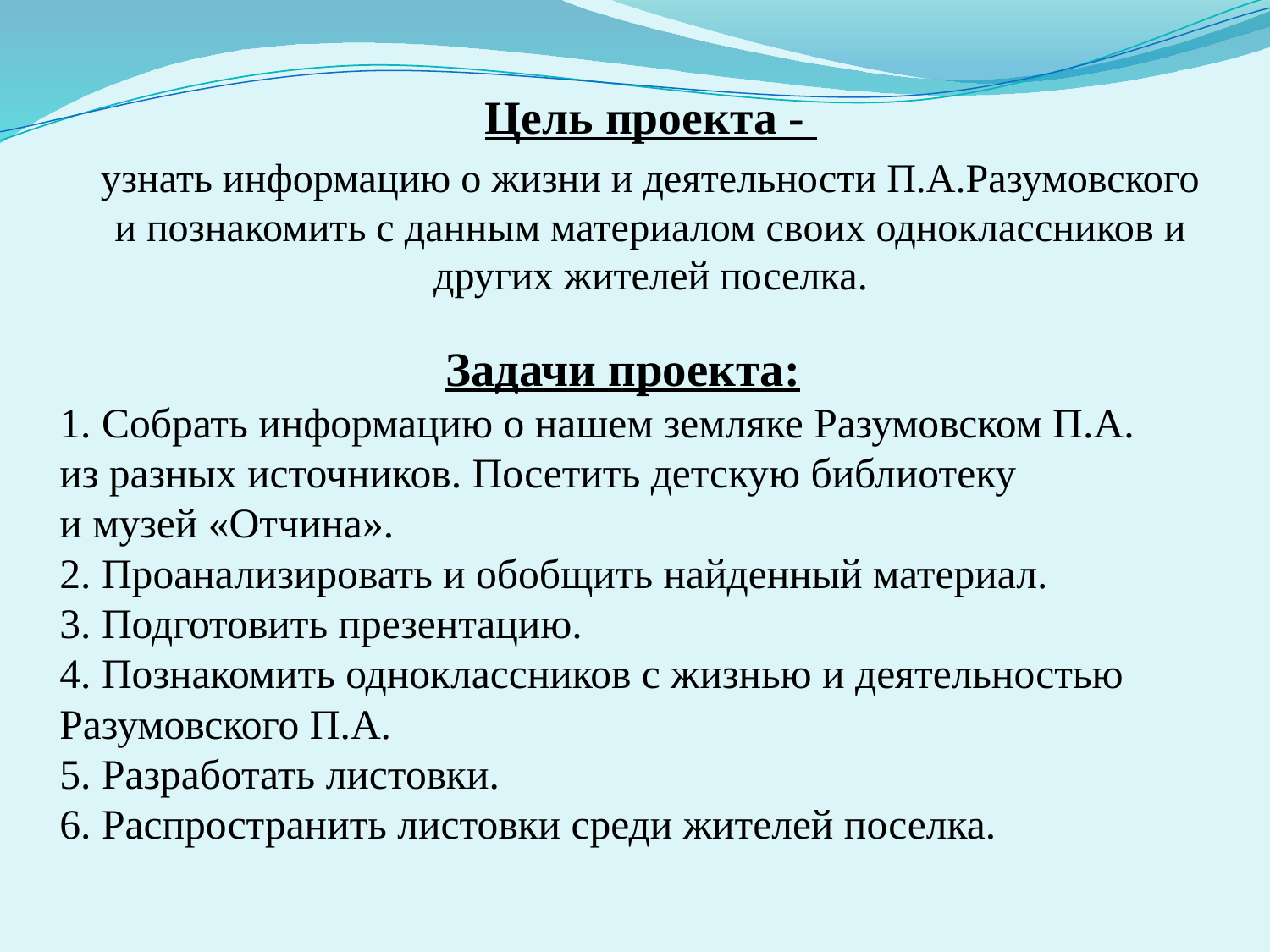

Цель проекта -
узнать информацию о жизни и деятельности П.А.Разумовского и познакомить с данным материалом своих одноклассников и других жителей поселка.
# Задачи проекта: 1. Собрать информацию о нашем земляке Разумовском П.А. из разных источников. Посетить детскую библиотеку и музей «Отчина». 2. Проанализировать и обобщить найденный материал. 3. Подготовить презентацию. 4. Познакомить одноклассников с жизнью и деятельностью Разумовского П.А. 5. Разработать листовки. 6. Распространить листовки среди жителей поселка.